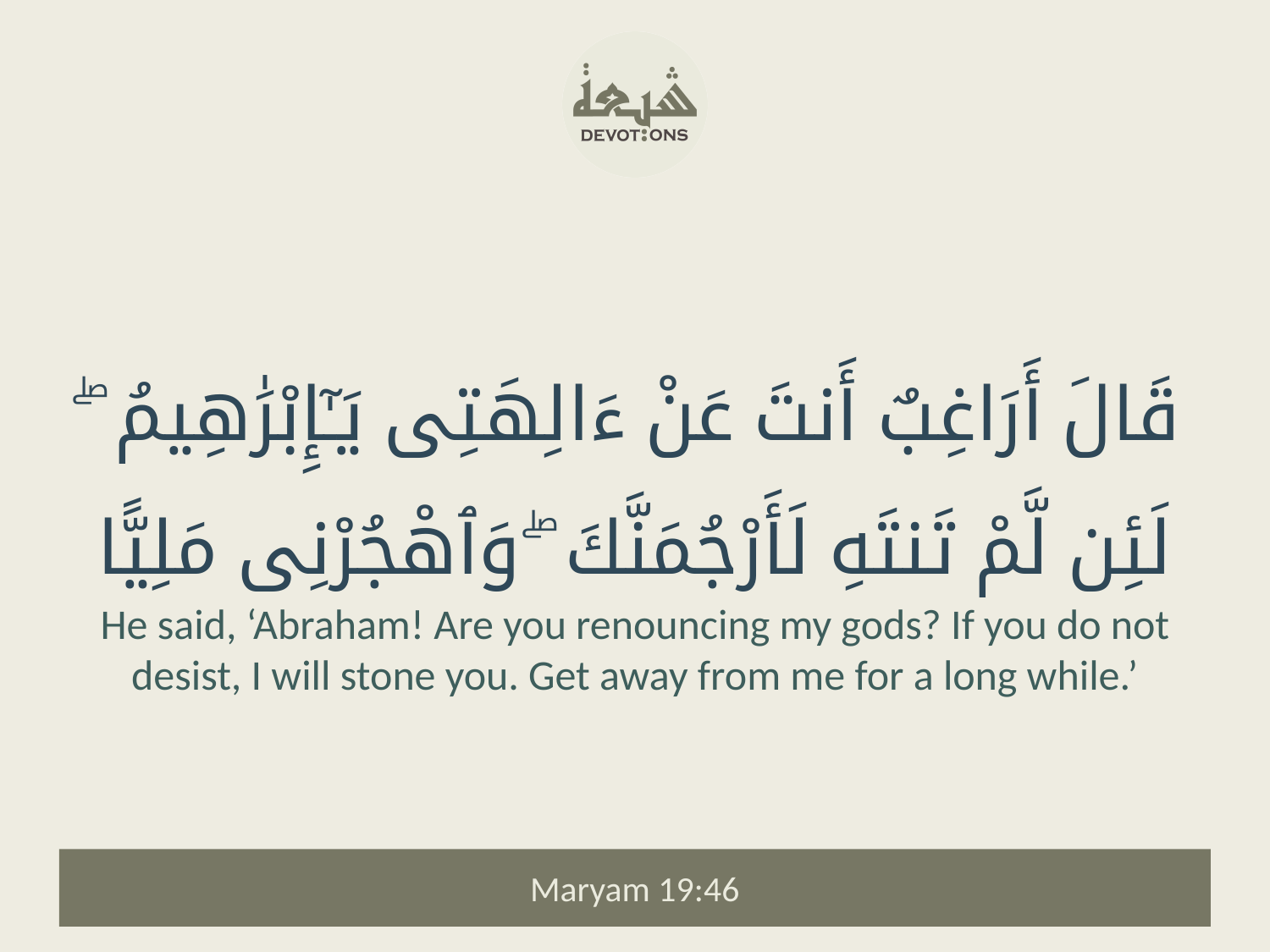

قَالَ أَرَاغِبٌ أَنتَ عَنْ ءَالِهَتِى يَـٰٓإِبْرَٰهِيمُ ۖ لَئِن لَّمْ تَنتَهِ لَأَرْجُمَنَّكَ ۖ وَٱهْجُرْنِى مَلِيًّا
He said, ‘Abraham! Are you renouncing my gods? If you do not desist, I will stone you. Get away from me for a long while.’
Maryam 19:46